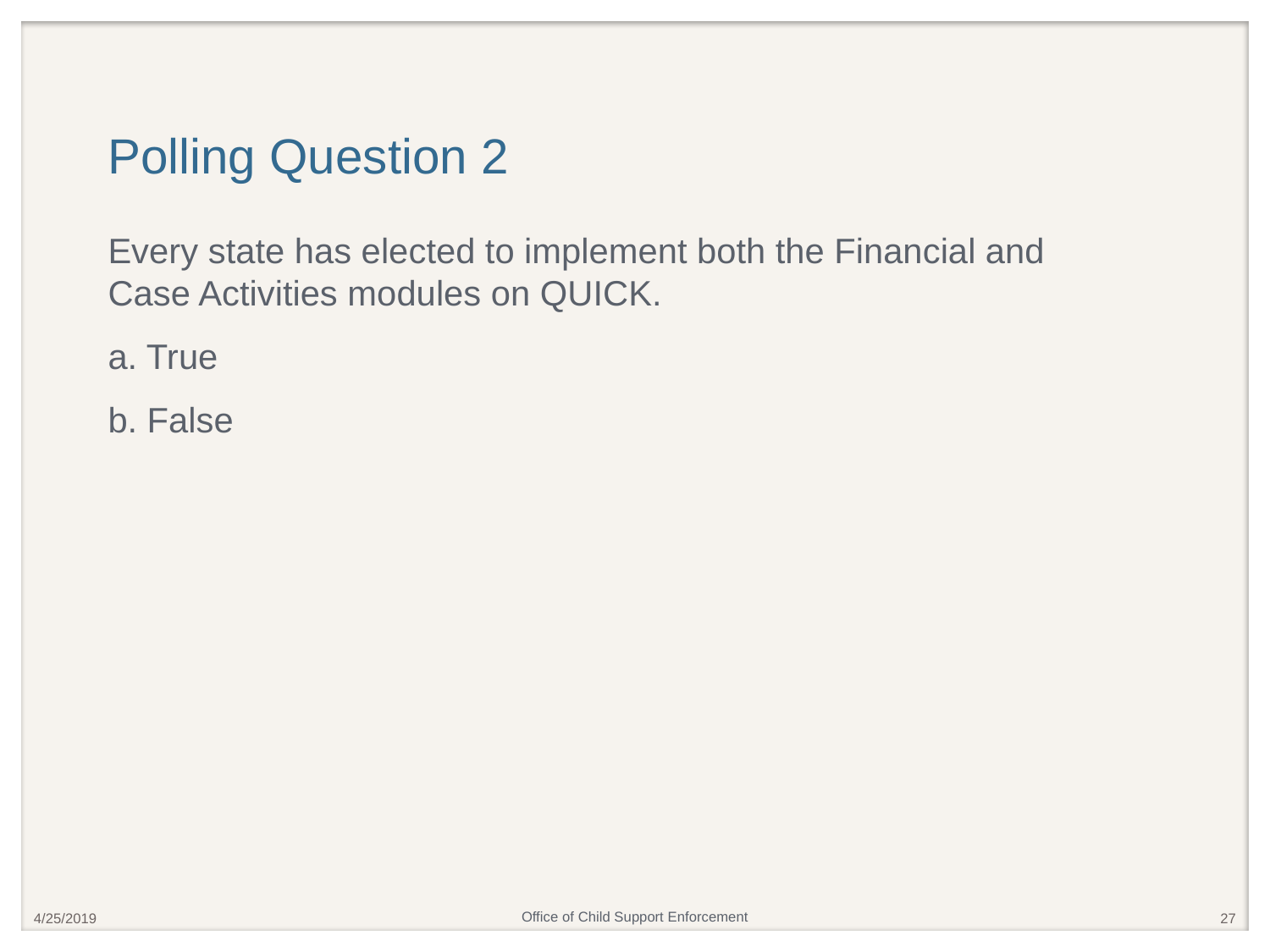

# Polling Question 2
Every state has elected to implement both the Financial and Case Activities modules on QUICK.
a. True
b. False

4/25/2019
27